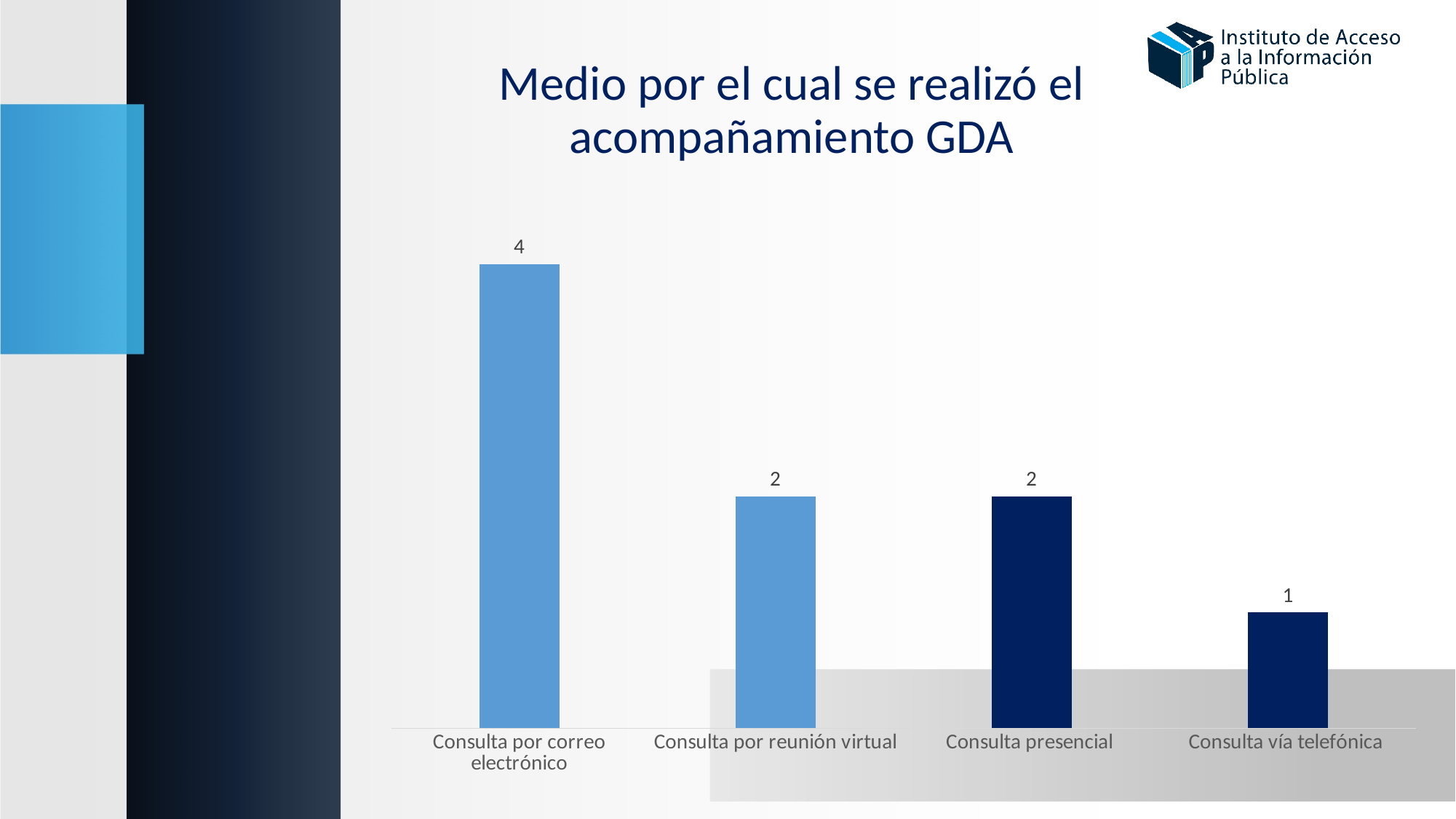

Medio por el cual se realizó el acompañamiento GDA

### Chart

| Category |  |
|---|---|
| Consulta por correo electrónico | 4.0 |
| Consulta por reunión virtual  | 2.0 |
| Consulta presencial  | 2.0 |
| Consulta vía telefónica  | 1.0 |

### Chart

| Category |
|---|